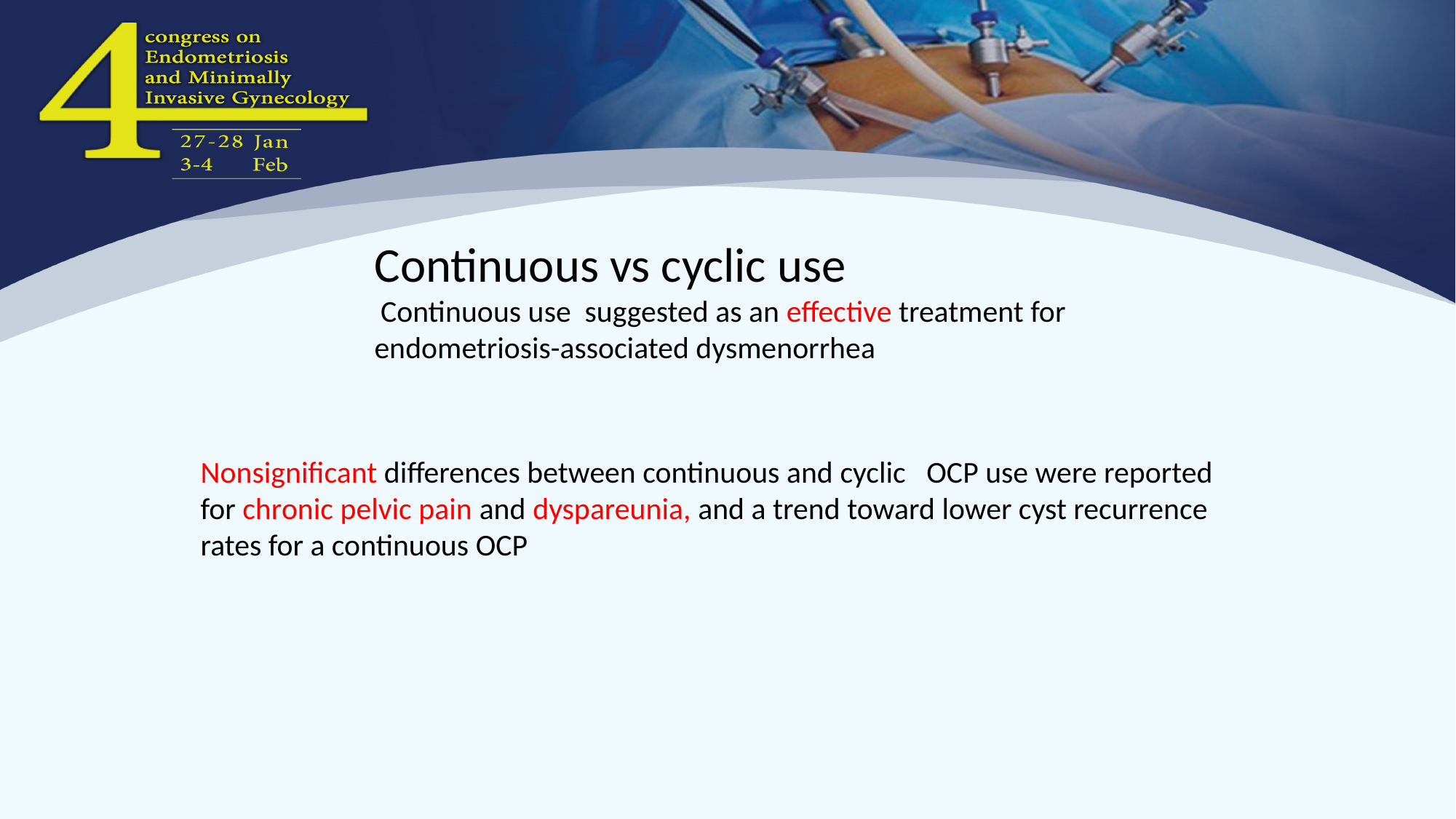

Continuous vs cyclic use
 Continuous use  suggested as an effective treatment for endometriosis-associated dysmenorrhea
Nonsignificant differences between continuous and cyclic   OCP use were reported for chronic pelvic pain and dyspareunia, and a trend toward lower cyst recurrence rates for a continuous OCP